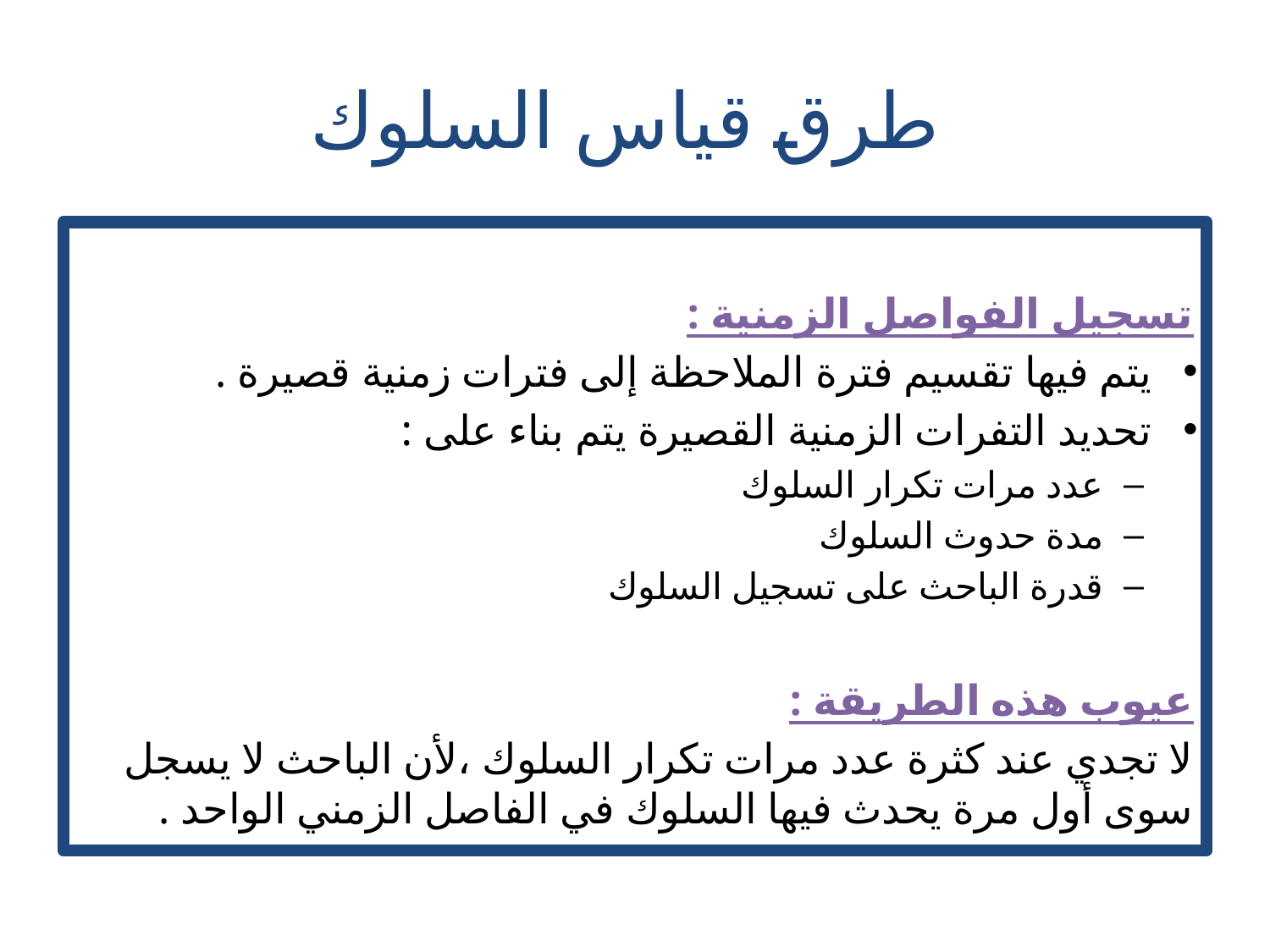

# طرق قياس السلوك

تسجيل الفواصل الزمنية :
يتم فيها تقسيم فترة الملاحظة إلى فترات زمنية قصيرة .
تحديد التفرات الزمنية القصيرة يتم بناء على :
عدد مرات تكرار السلوك
مدة حدوث السلوك
قدرة الباحث على تسجيل السلوك

عيوب هذه الطريقة :
لا تجدي عند كثرة عدد مرات تكرار السلوك ،لأن الباحث لا يسجل سوى أول مرة يحدث فيها السلوك في الفاصل الزمني الواحد .